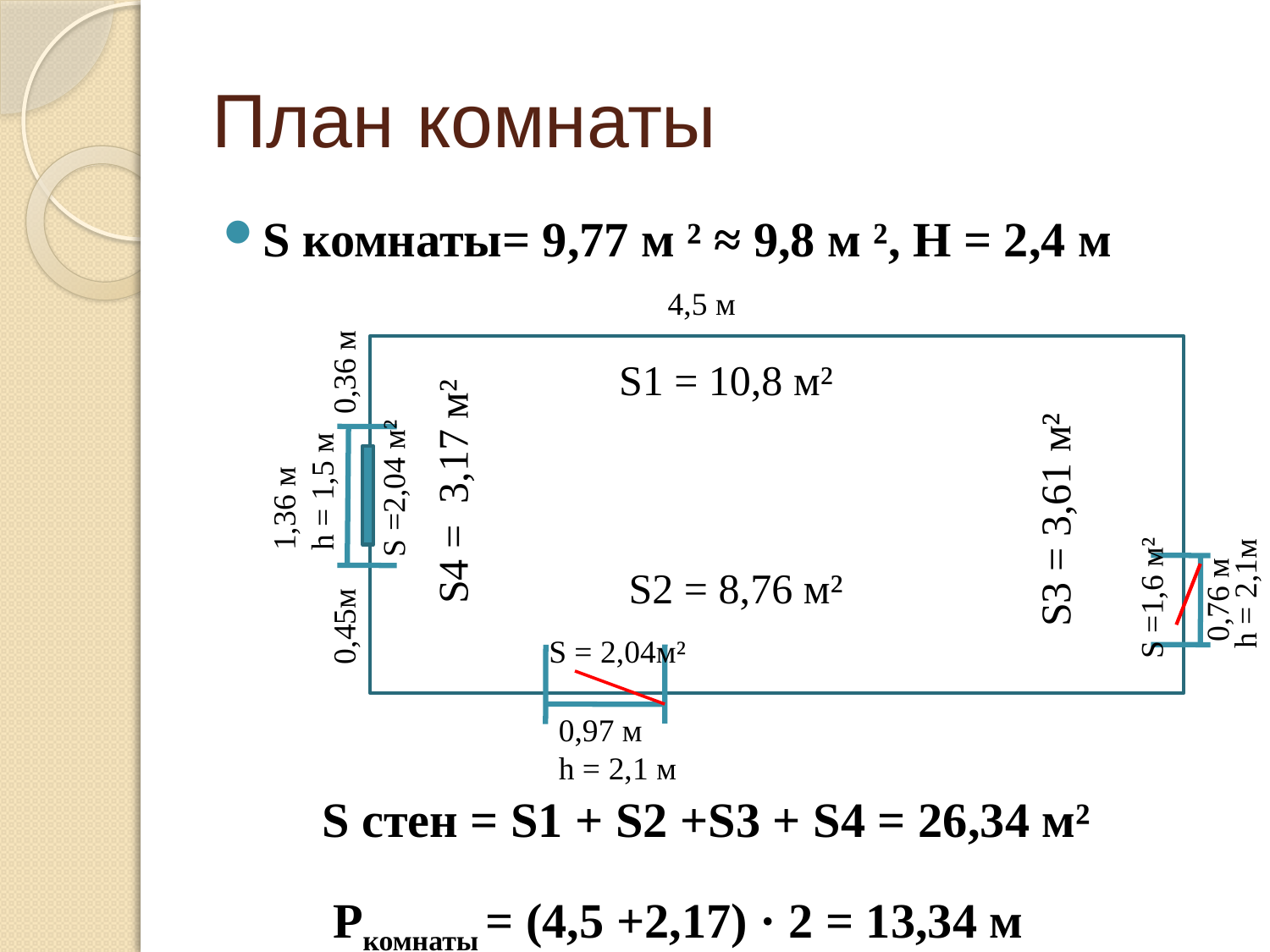

# План комнаты
S комнаты= 9,77 м ² ≈ 9,8 м ², Н = 2,4 м
4,5 м

0,36 м
S1 = 10,8 м²

1,36 м
h = 1,5 м
S4 =  3,17 м²
S =2,04 м²
S3 = 3,61 м²
S2 = 8,76 м²
S =1,6 м²
h = 2,1м
0,76 м
0,45м
S = 2,04м²
0,97 м
h = 2,1 м
S стен = S1 + S2 +S3 + S4 = 26,34 м²
Ркомнаты = (4,5 +2,17) · 2 = 13,34 м